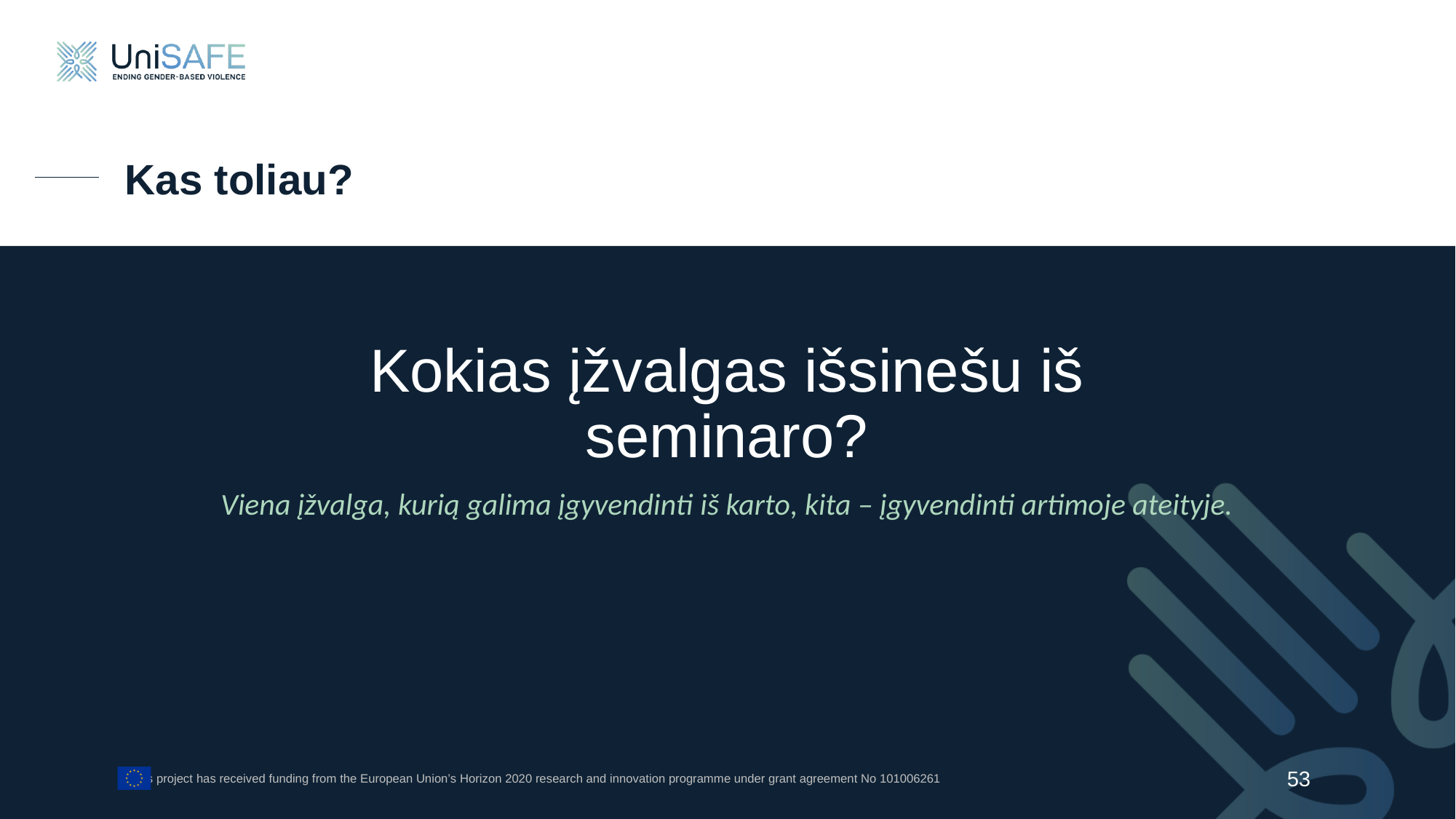

# Kas toliau?
Kokias įžvalgas išsinešu iš seminaro?
Viena įžvalga, kurią galima įgyvendinti iš karto, kita – įgyvendinti artimoje ateityje.